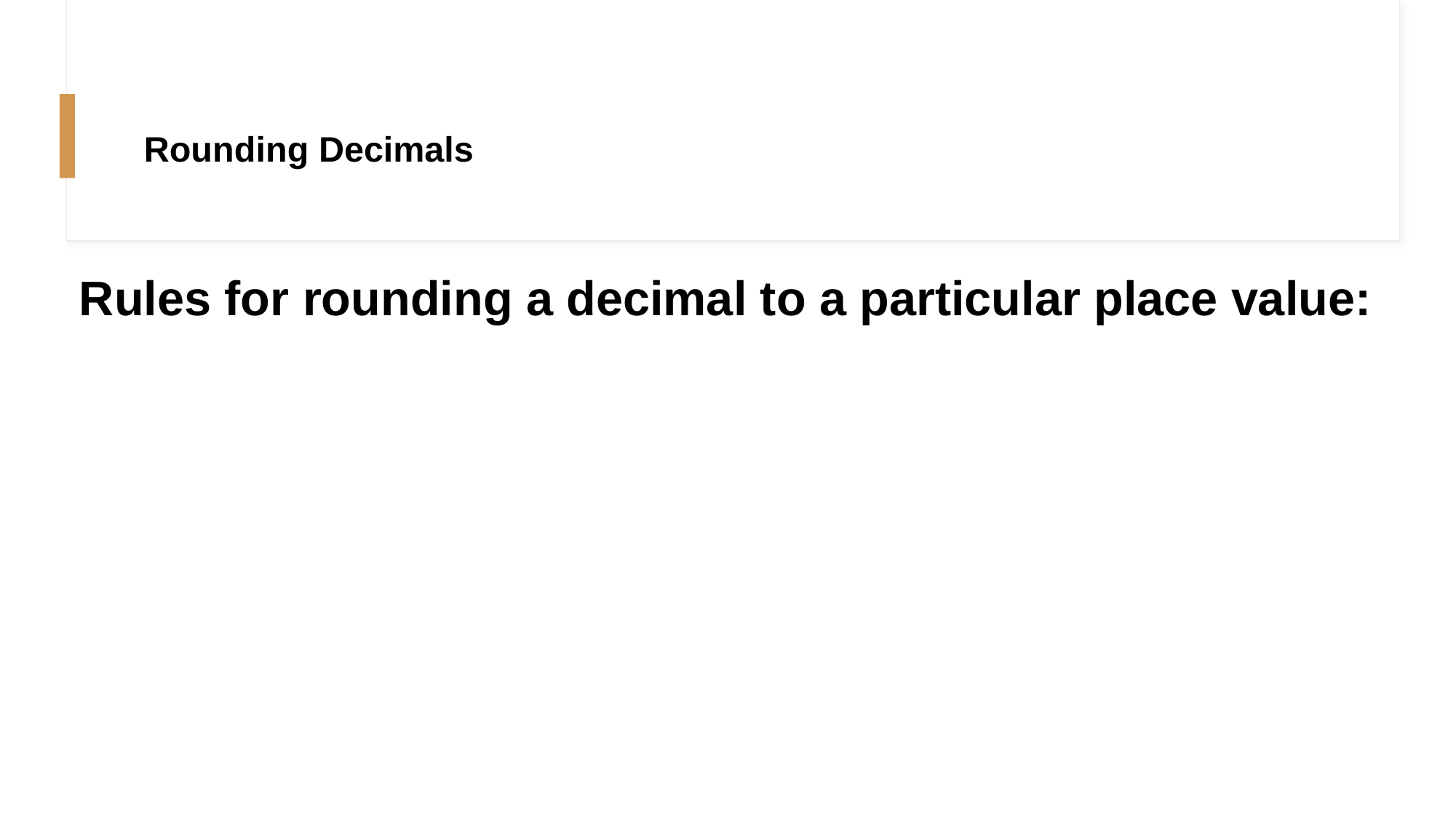

# Rounding Decimals
Rules for rounding a decimal to a particular place value: